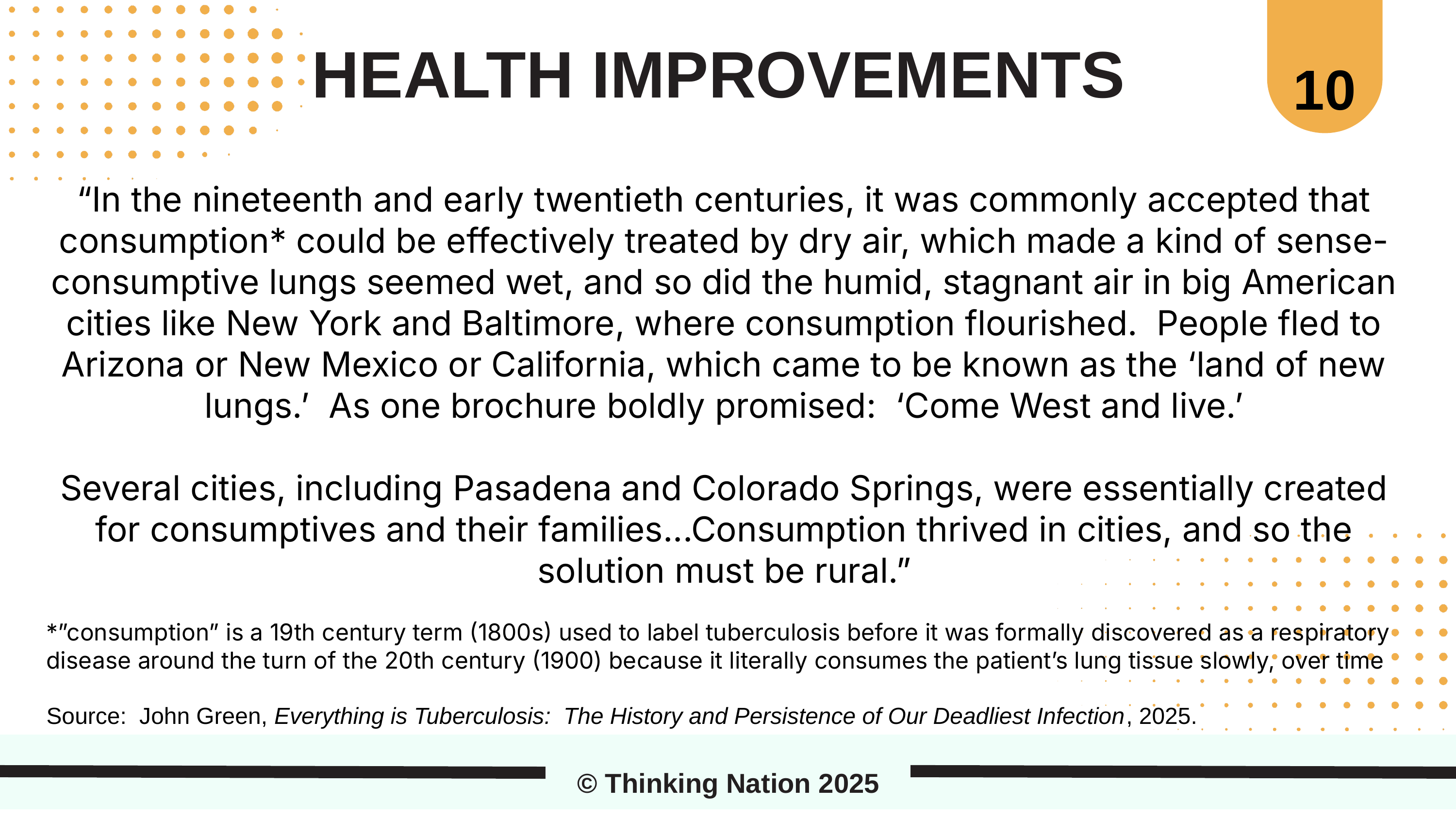

10
HEALTH IMPROVEMENTS
“In the nineteenth and early twentieth centuries, it was commonly accepted that consumption* could be effectively treated by dry air, which made a kind of sense- consumptive lungs seemed wet, and so did the humid, stagnant air in big American cities like New York and Baltimore, where consumption flourished.  People fled to Arizona or New Mexico or California, which came to be known as the ‘land of new lungs.’  As one brochure boldly promised:  ‘Come West and live.’

Several cities, including Pasadena and Colorado Springs, were essentially created for consumptives and their families...Consumption thrived in cities, and so the solution must be rural.”

*”consumption” is a 19th century term (1800s) used to label tuberculosis before it was formally discovered as a respiratory disease around the turn of the 20th century (1900) because it literally consumes the patient’s lung tissue slowly, over time

Source:  John Green, Everything is Tuberculosis:  The History and Persistence of Our Deadliest Infection, 2025.

© Thinking Nation 2025